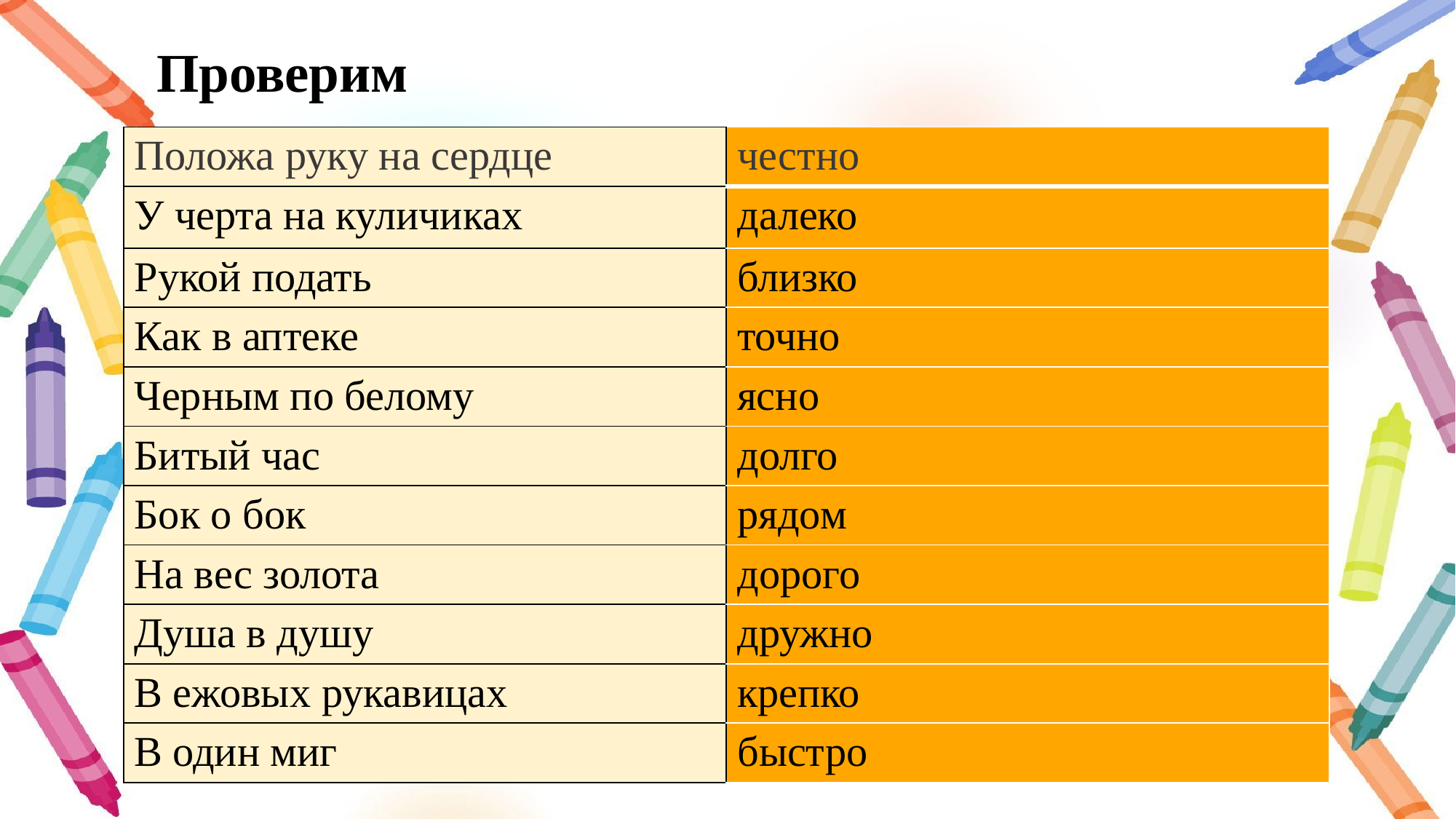

Проверим
| Положа руку на сердце | честно |
| --- | --- |
| У черта на куличиках | далеко |
| Рукой подать | близко |
| Как в аптеке | точно |
| Черным по белому | ясно |
| Битый час | долго |
| Бок о бок | рядом |
| На вес золота | дорого |
| Душа в душу | дружно |
| В ежовых рукавицах | крепко |
| В один миг | быстро |